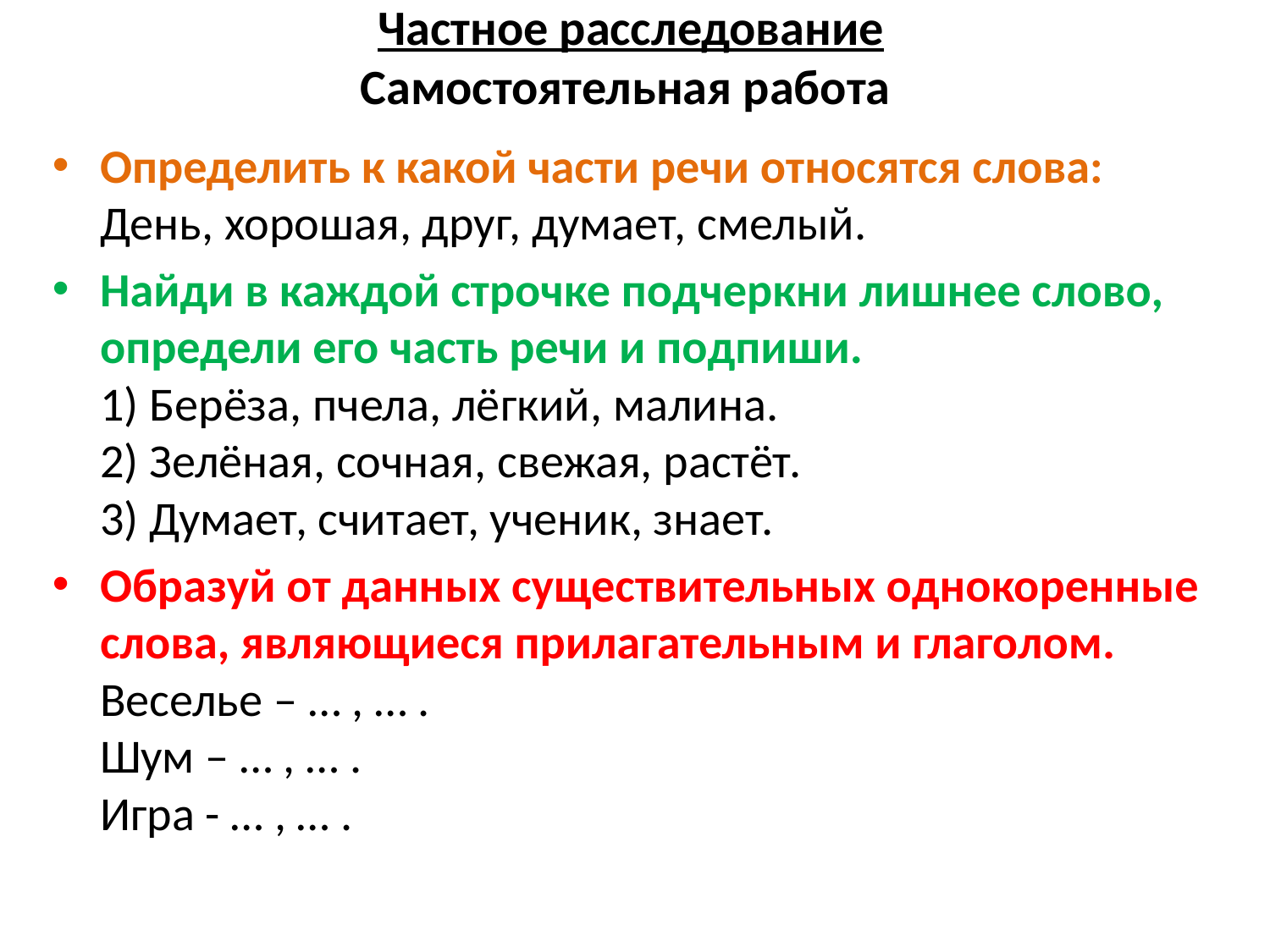

# Частное расследование Самостоятельная работа
Определить к какой части речи относятся слова:  День, хорошая, друг, думает, смелый.
Найди в каждой строчке подчеркни лишнее слово, определи его часть речи и подпиши. 
1) Берёза, пчела, лёгкий, малина. 
2) Зелёная, сочная, свежая, растёт. 
3) Думает, считает, ученик, знает.
Образуй от данных существительных однокоренные слова, являющиеся прилагательным и глаголом. 
Веселье – … , … . 
Шум – … , … . 
Игра - … , … .